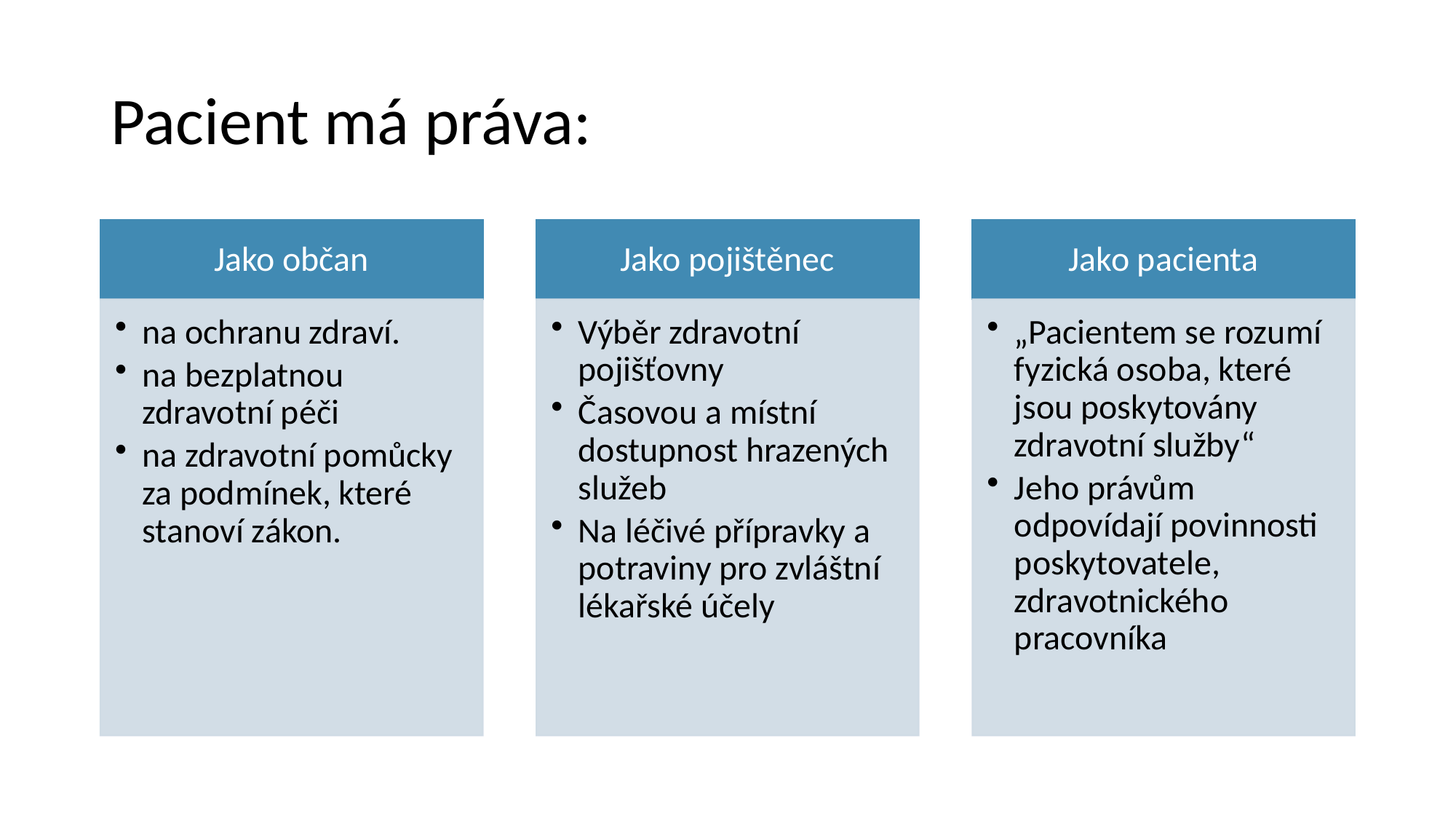

# Pacient má práva:
Jako občan
na ochranu zdraví.
na bezplatnou zdravotní péči
na zdravotní pomůcky za podmínek, které stanoví zákon.
Jako pojištěnec
Výběr zdravotní pojišťovny
Časovou a místní dostupnost hrazených služeb
Na léčivé přípravky a potraviny pro zvláštní lékařské účely
Jako pacienta
„Pacientem se rozumí fyzická osoba, které jsou poskytovány zdravotní služby“
Jeho právům odpovídají povinnosti poskytovatele, zdravotnického pracovníka